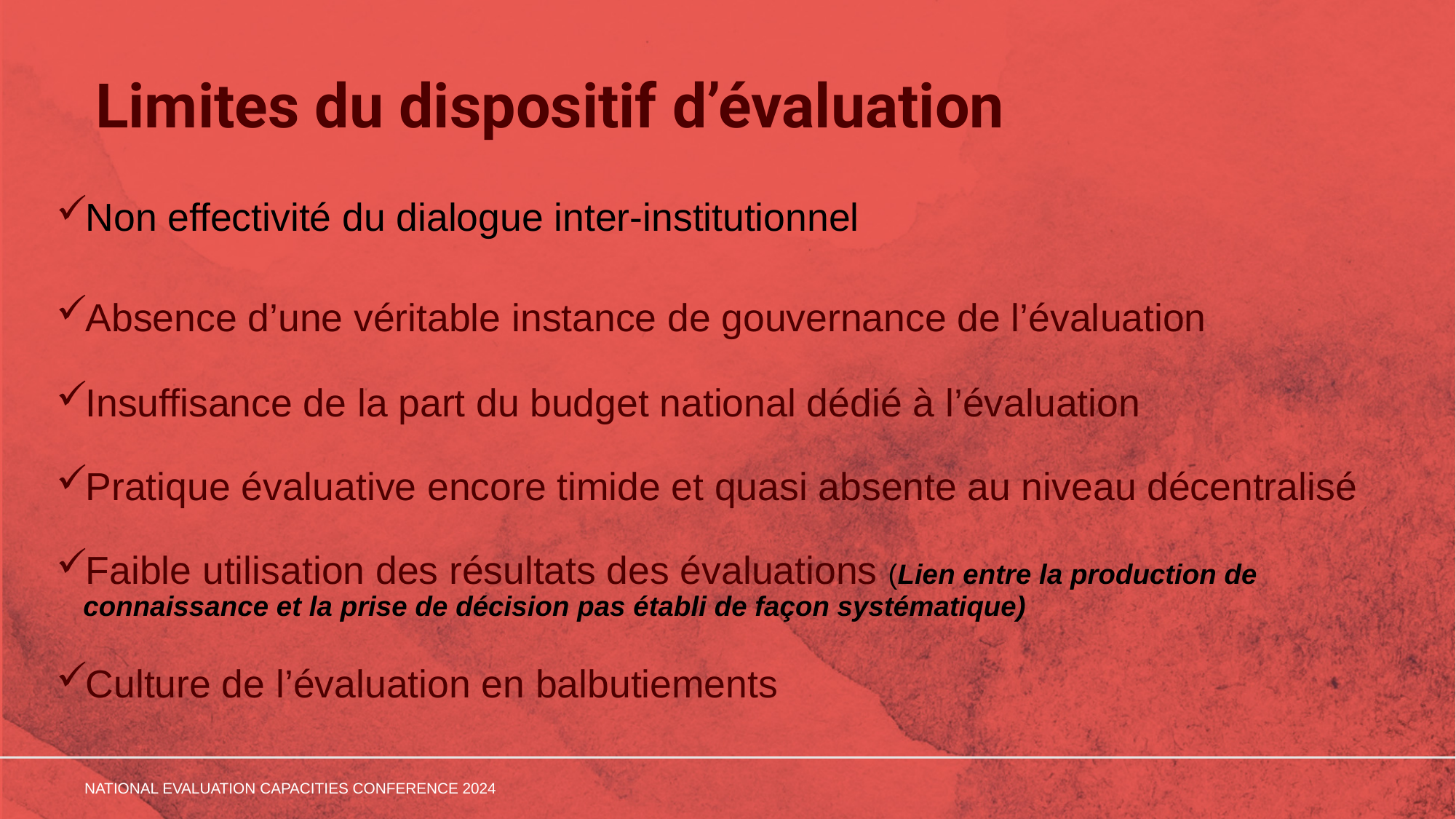

# Limites du dispositif d’évaluation
Non effectivité du dialogue inter-institutionnel

Absence d’une véritable instance de gouvernance de l’évaluation

Insuffisance de la part du budget national dédié à l’évaluation

Pratique évaluative encore timide et quasi absente au niveau décentralisé

Faible utilisation des résultats des évaluations (Lien entre la production de connaissance et la prise de décision pas établi de façon systématique)

Culture de l’évaluation en balbutiements